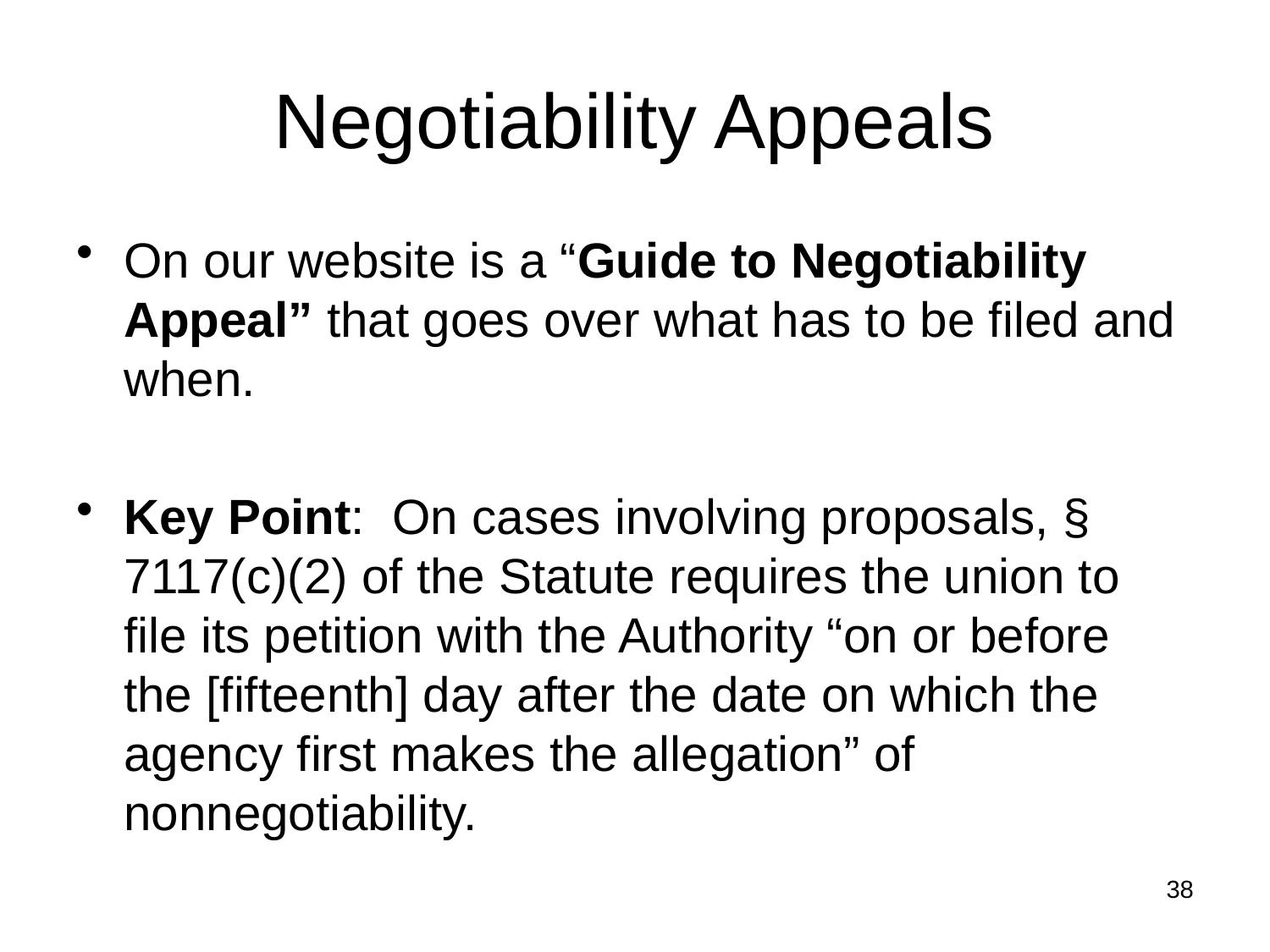

# Negotiability Appeals
On our website is a “Guide to Negotiability Appeal” that goes over what has to be filed and when.

Key Point:  On cases involving proposals, § 7117(c)(2) of the Statute requires the union to file its petition with the Authority “on or before the [fifteenth] day after the date on which the agency first makes the allegation” of nonnegotiability.
38